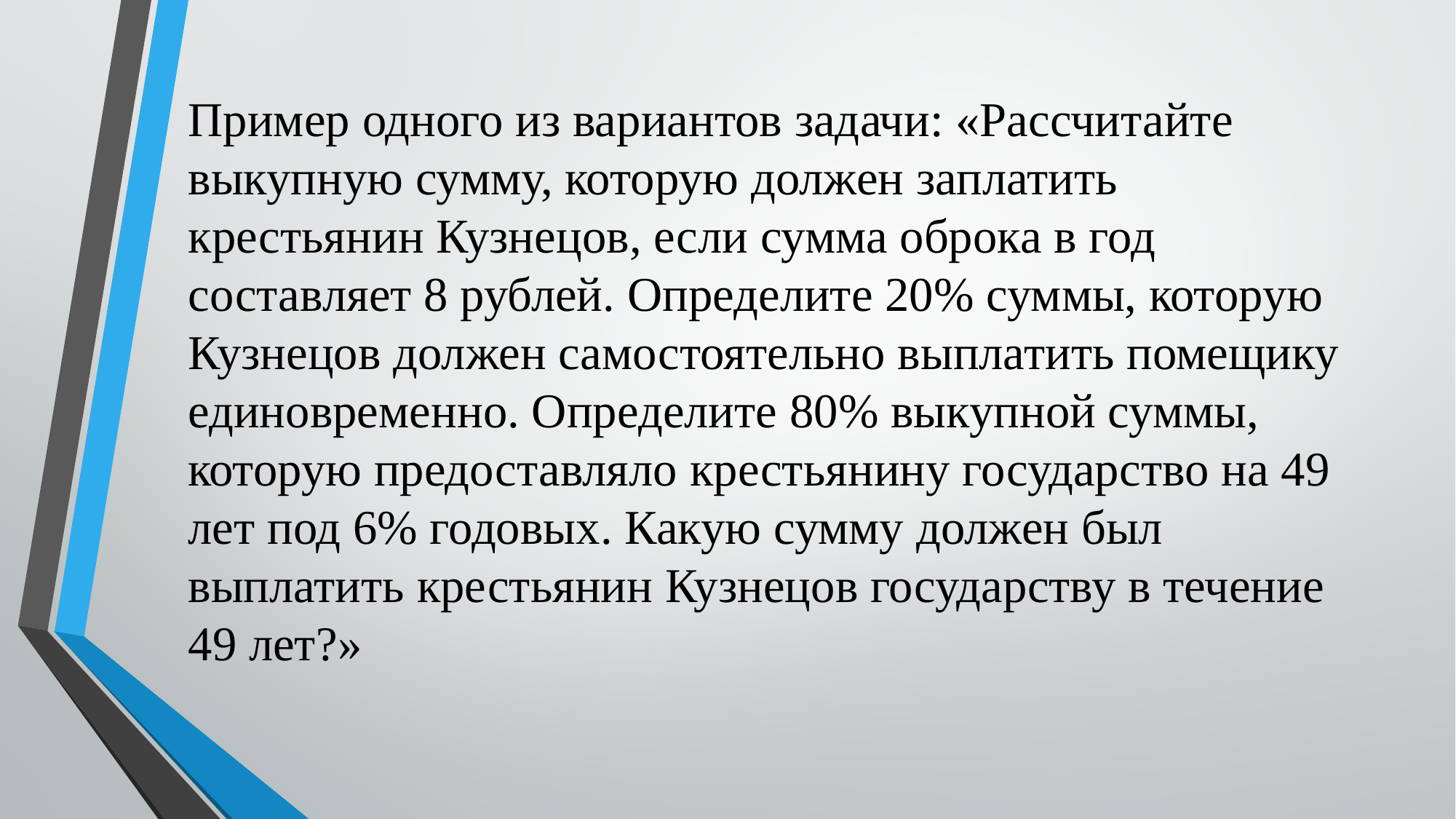

Пример одного из вариантов задачи: «Рассчитайте выкупную сумму, которую должен заплатить крестьянин Кузнецов, если сумма оброка в год составляет 8 рублей. Определите 20% суммы, которую Кузнецов должен самостоятельно выплатить помещику единовременно. Определите 80% выкупной суммы, которую предоставляло крестьянину государство на 49 лет под 6% годовых. Какую сумму должен был выплатить крестьянин Кузнецов государству в течение 49 лет?»